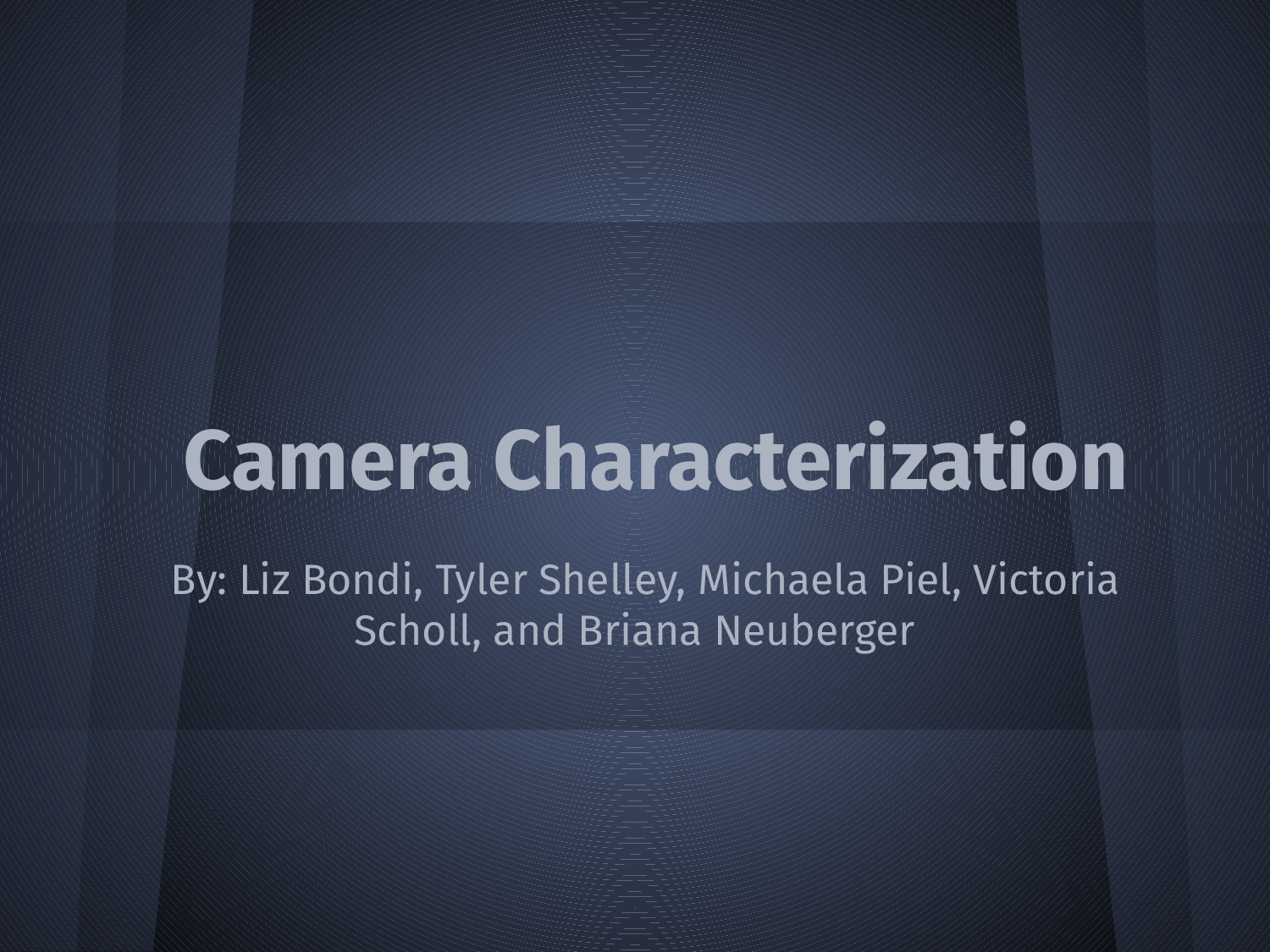

# Camera Characterization
By: Liz Bondi, Tyler Shelley, Michaela Piel, Victoria Scholl, and Briana Neuberger